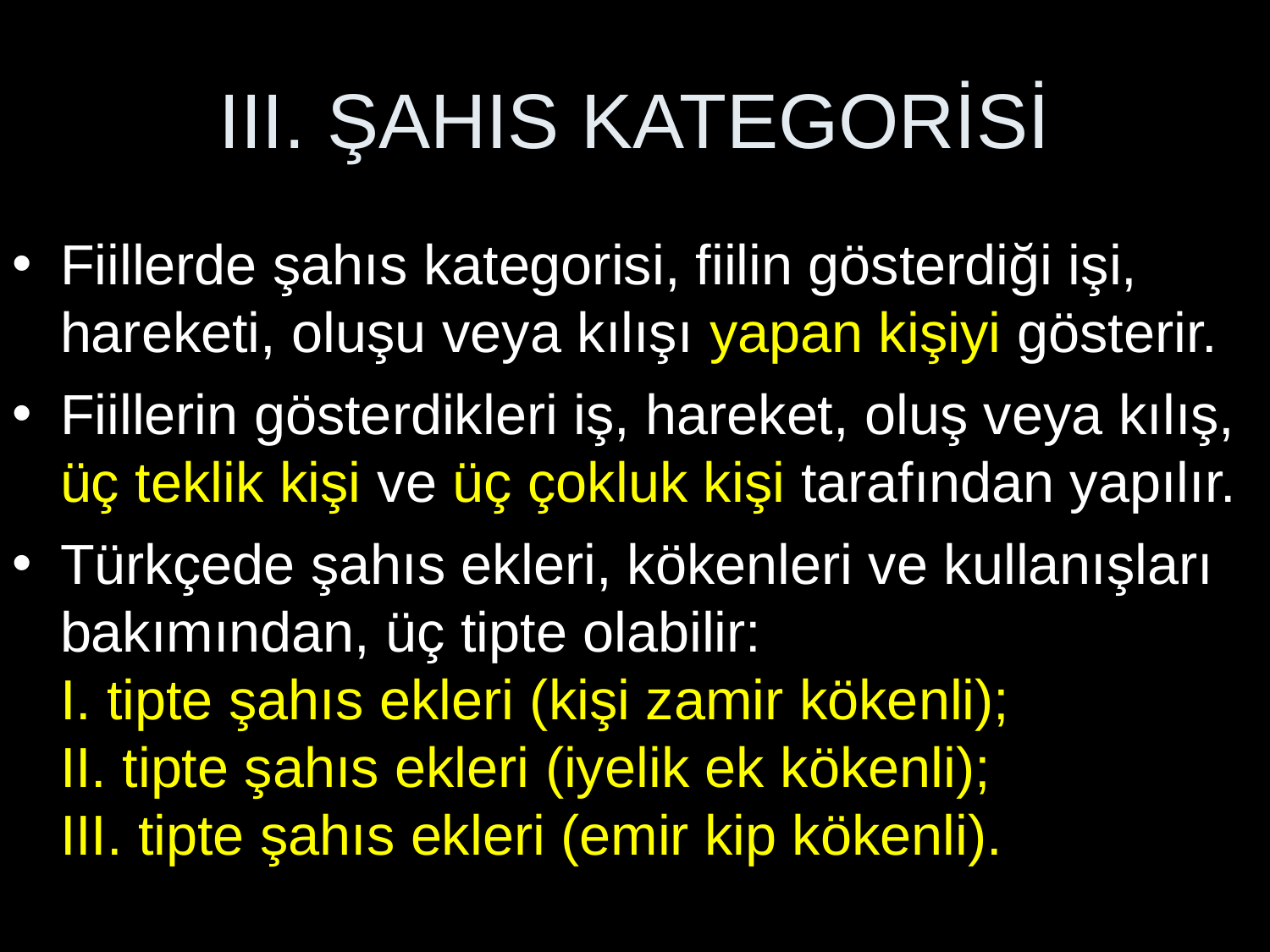

# III. ŞAHIS KATEGORİSİ
Fiillerde şahıs kategorisi, fiilin gösterdiği işi, hareketi, oluşu veya kılışı yapan kişiyi gösterir.
Fiillerin gösterdikleri iş, hareket, oluş veya kılış, üç teklik kişi ve üç çokluk kişi tarafından yapılır.
Türkçede şahıs ekleri, kökenleri ve kullanışları bakımından, üç tipte olabilir:
I. tipte şahıs ekleri (kişi zamir kökenli);
II. tipte şahıs ekleri (iyelik ek kökenli);
III. tipte şahıs ekleri (emir kip kökenli).